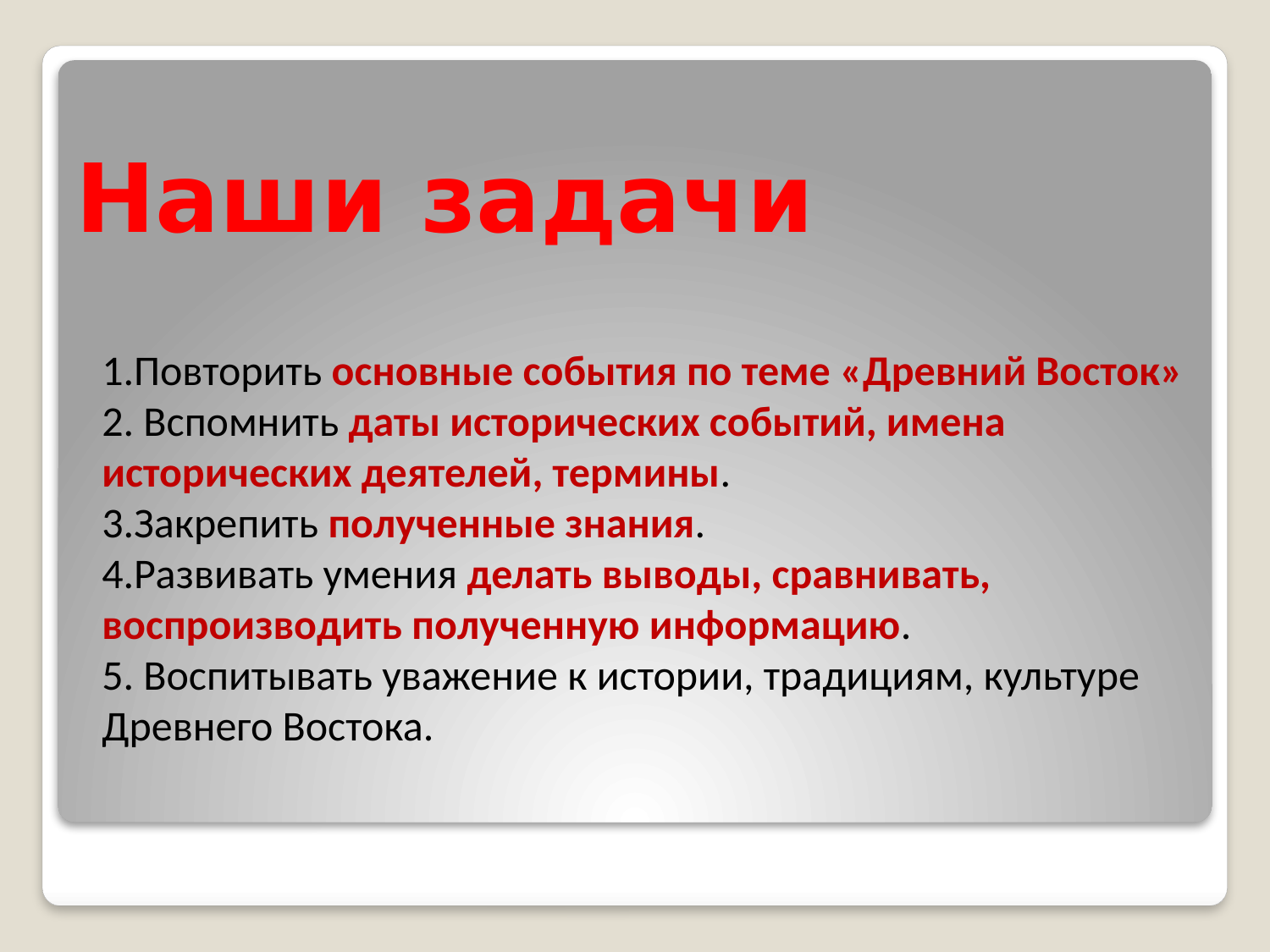

# Наши задачи
1.Повторить основные события по теме «Древний Восток»
2. Вспомнить даты исторических событий, имена исторических деятелей, термины.
3.Закрепить полученные знания.
4.Развивать умения делать выводы, сравнивать, воспроизводить полученную информацию.
5. Воспитывать уважение к истории, традициям, культуре Древнего Востока.